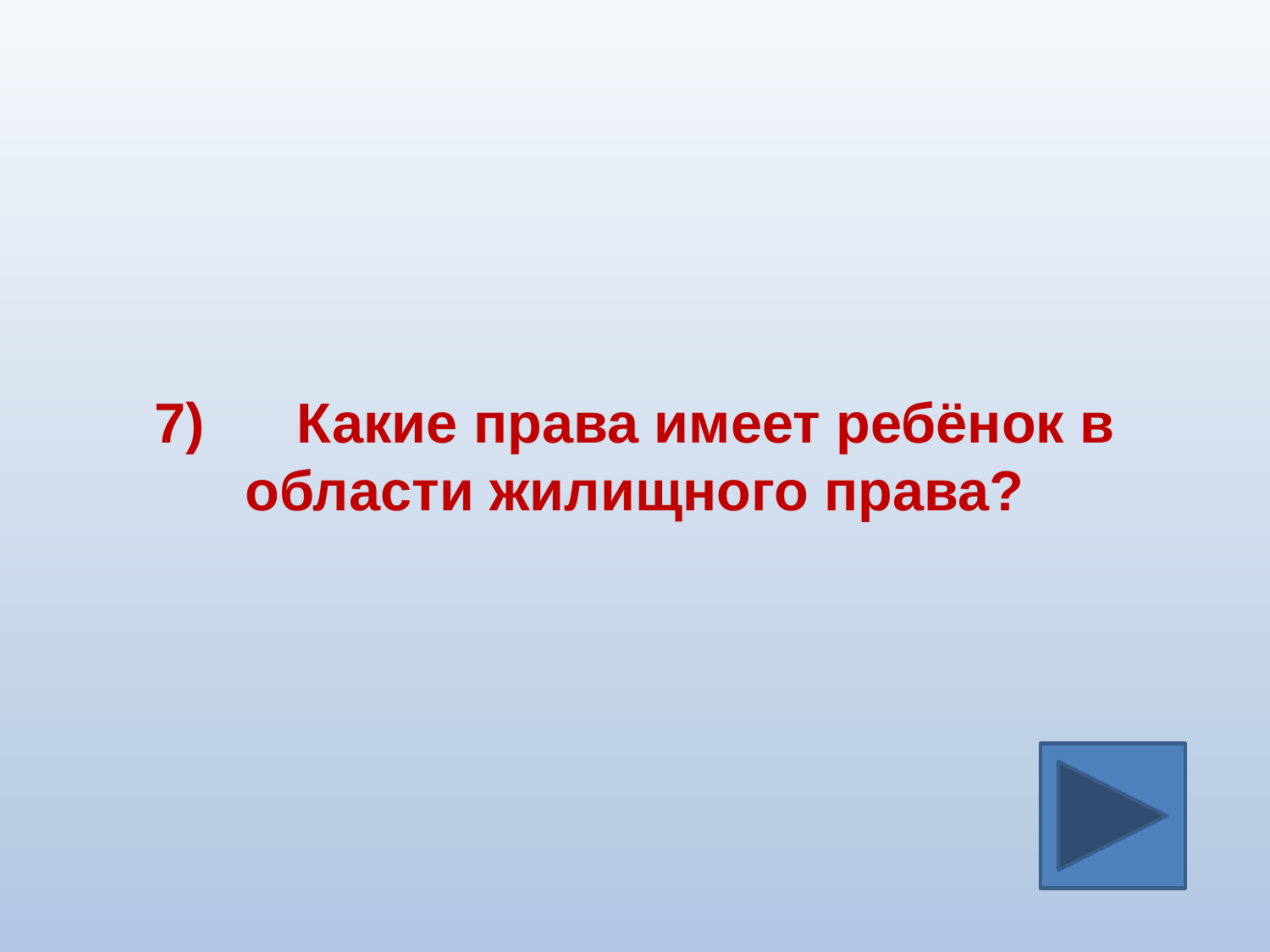

#

7)	 Какие права имеет ребёнок в области жилищного права?